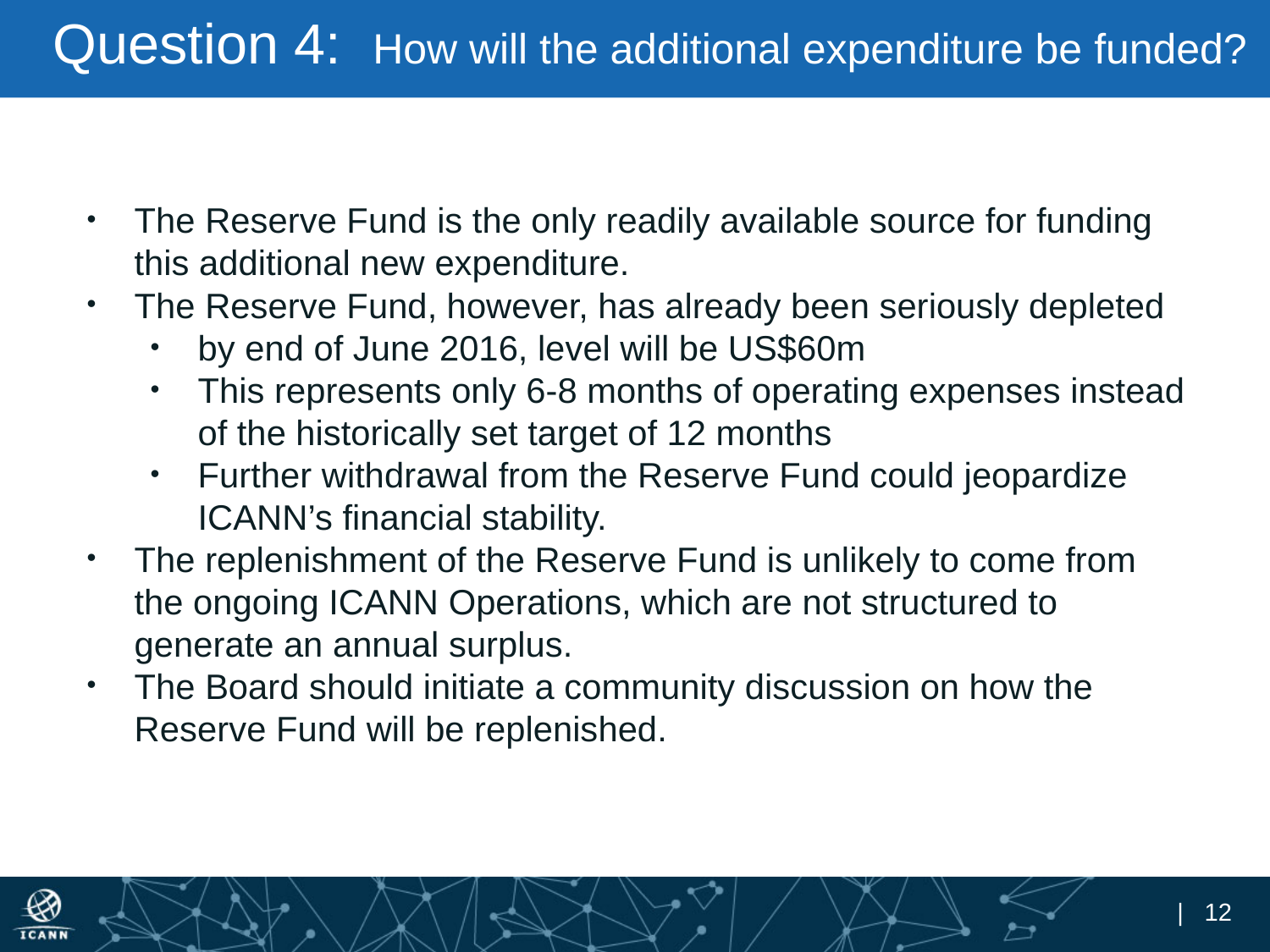

# Question 4:  How will the additional expenditure be funded?

The Reserve Fund is the only readily available source for funding this additional new expenditure.
The Reserve Fund, however, has already been seriously depleted
by end of June 2016, level will be US$60m
This represents only 6-8 months of operating expenses instead of the historically set target of 12 months
Further withdrawal from the Reserve Fund could jeopardize ICANN’s financial stability.
The replenishment of the Reserve Fund is unlikely to come from the ongoing ICANN Operations, which are not structured to generate an annual surplus.
The Board should initiate a community discussion on how the Reserve Fund will be replenished.